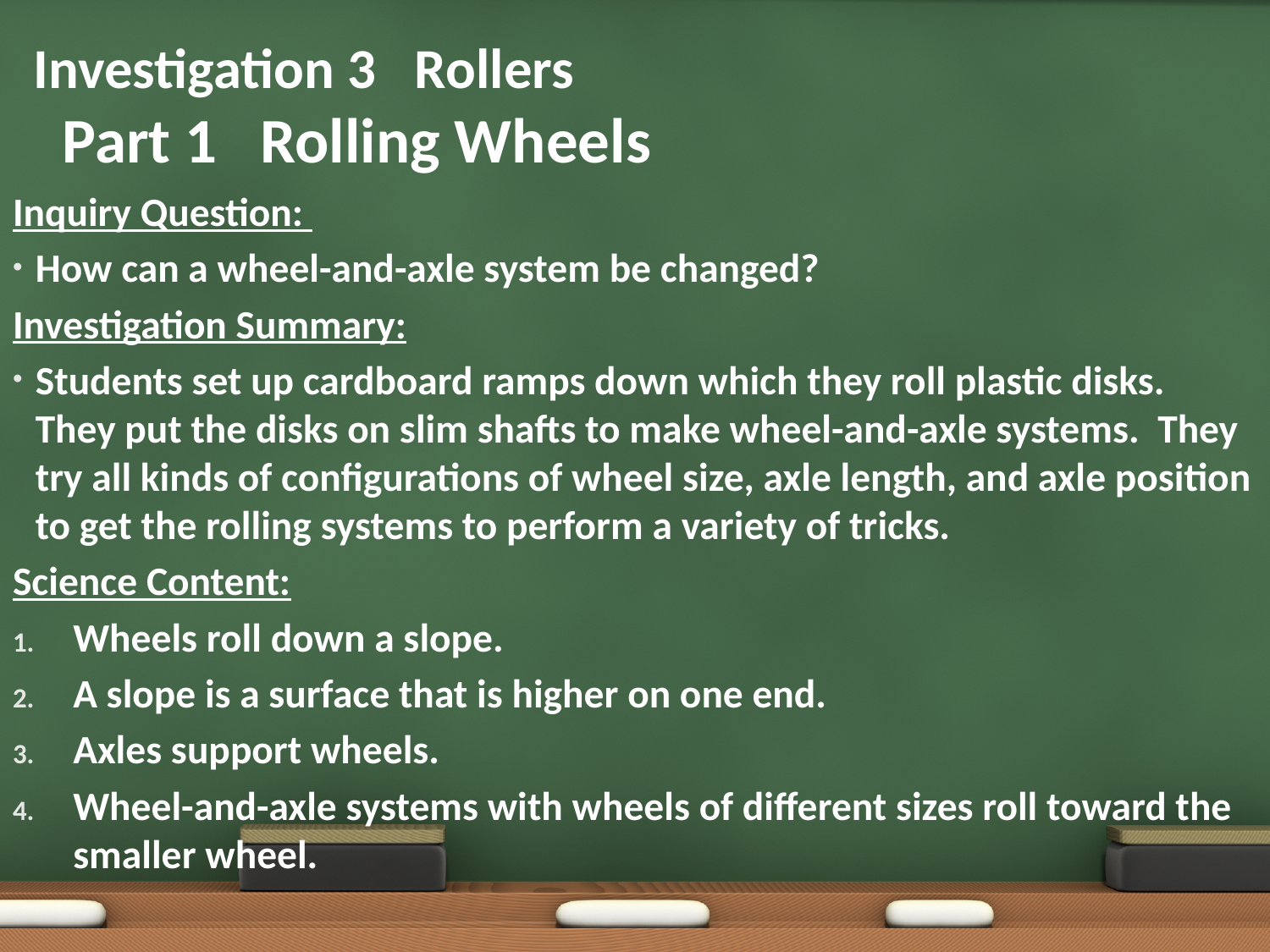

# Investigation 3	Rollers
Part 1   Rolling Wheels
Inquiry Question:
How can a wheel-and-axle system be changed?
Investigation Summary:
Students set up cardboard ramps down which they roll plastic disks.  They put the disks on slim shafts to make wheel-and-axle systems.  They try all kinds of configurations of wheel size, axle length, and axle position to get the rolling systems to perform a variety of tricks.
Science Content:
Wheels roll down a slope.
A slope is a surface that is higher on one end.
Axles support wheels.
Wheel-and-axle systems with wheels of different sizes roll toward the smaller wheel.